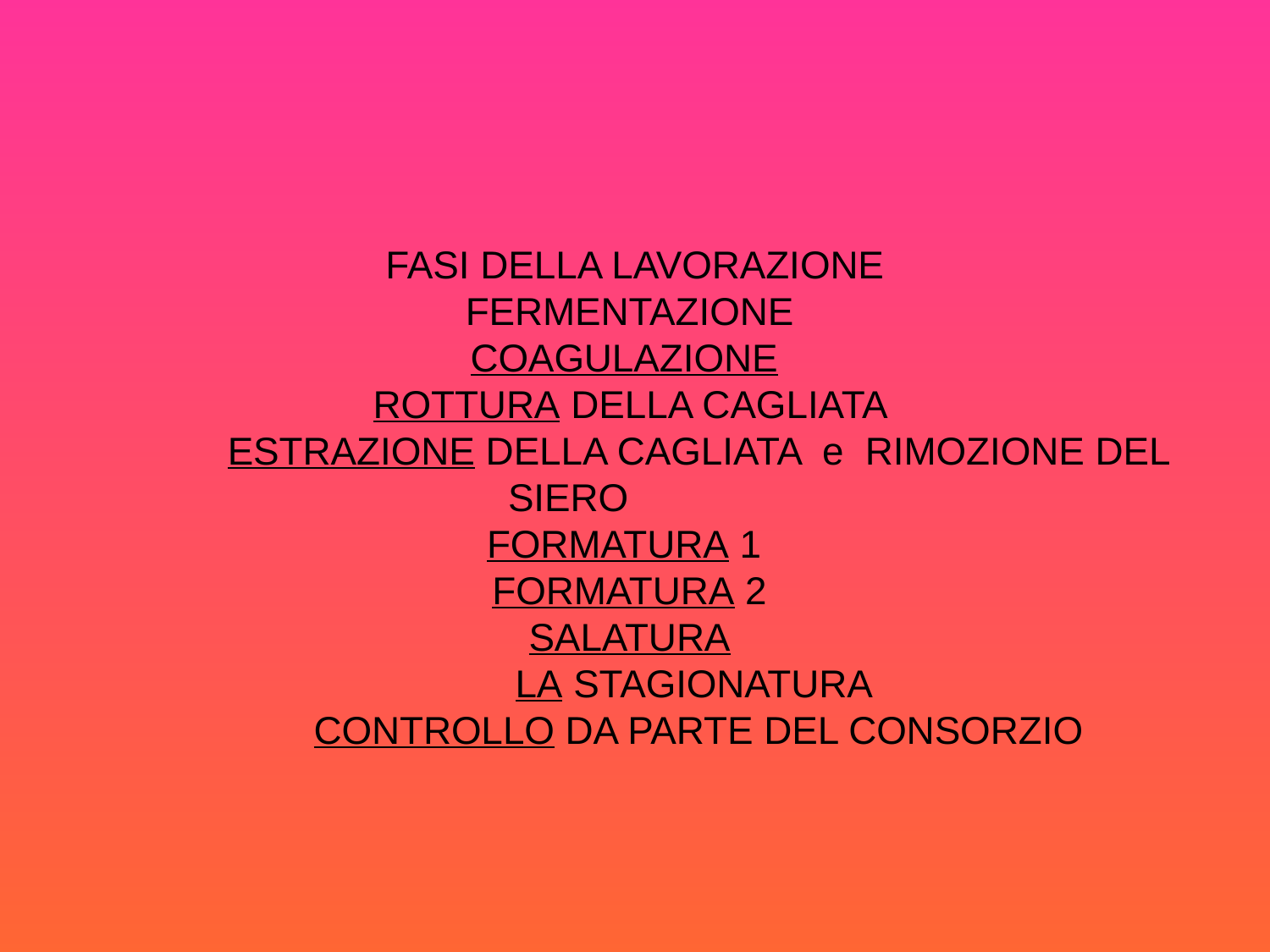

# FASI DELLA LAVORAZIONE FERMENTAZIONE COAGULAZIONE ROTTURA DELLA CAGLIATA ESTRAZIONE DELLA CAGLIATA  e  RIMOZIONE DEL SIERO FORMATURA 1 FORMATURA 2 SALATURA LA STAGIONATURA CONTROLLO DA PARTE DEL CONSORZIO